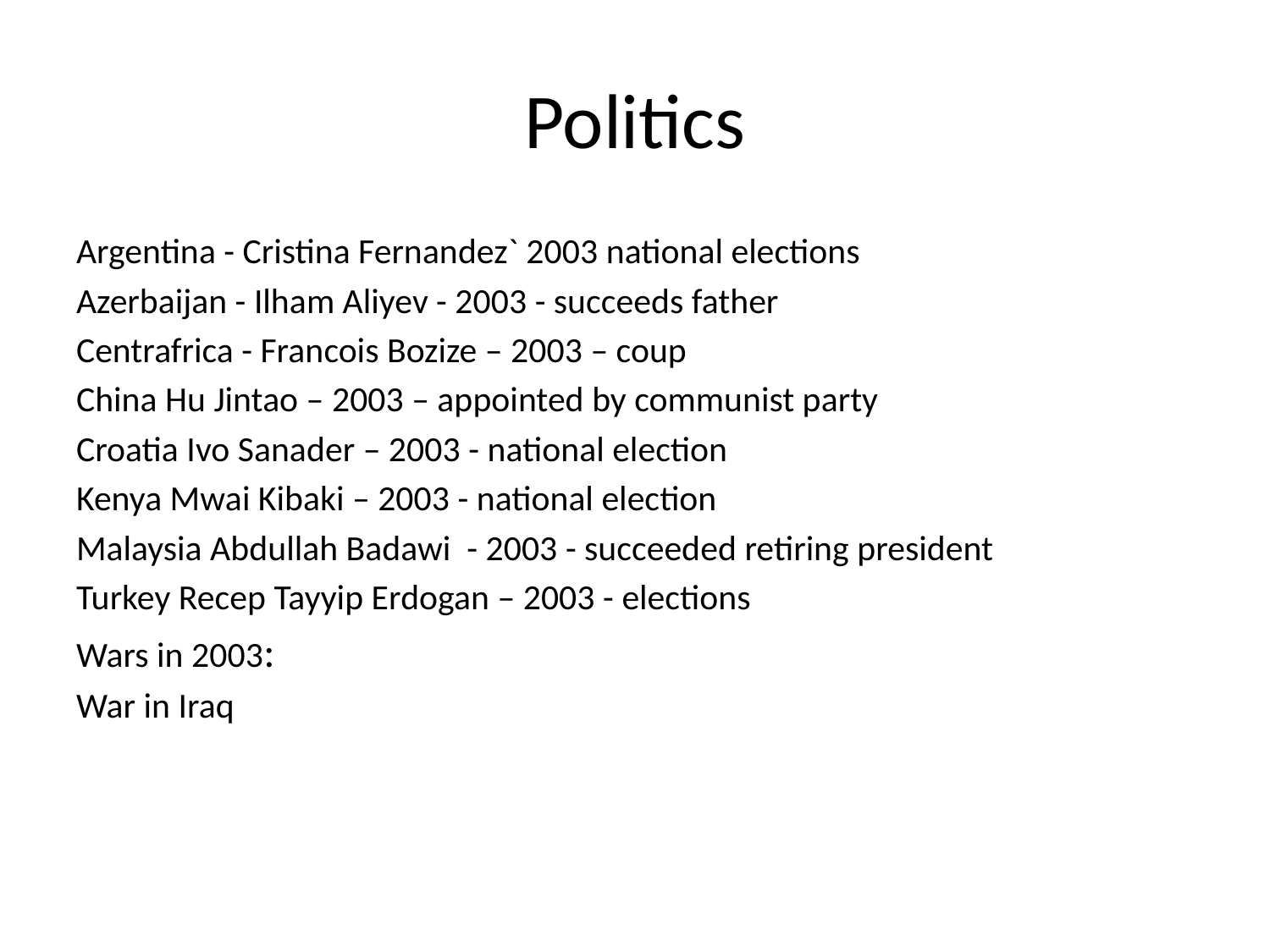

# Politics
Argentina - Cristina Fernandez` 2003 national elections
Azerbaijan - Ilham Aliyev - 2003 - succeeds father
Centrafrica - Francois Bozize – 2003 – coup
China Hu Jintao – 2003 – appointed by communist party
Croatia Ivo Sanader – 2003 - national election
Kenya Mwai Kibaki – 2003 - national election
Malaysia Abdullah Badawi  - 2003 - succeeded retiring president
Turkey Recep Tayyip Erdogan – 2003 - elections
Wars in 2003:
War in Iraq